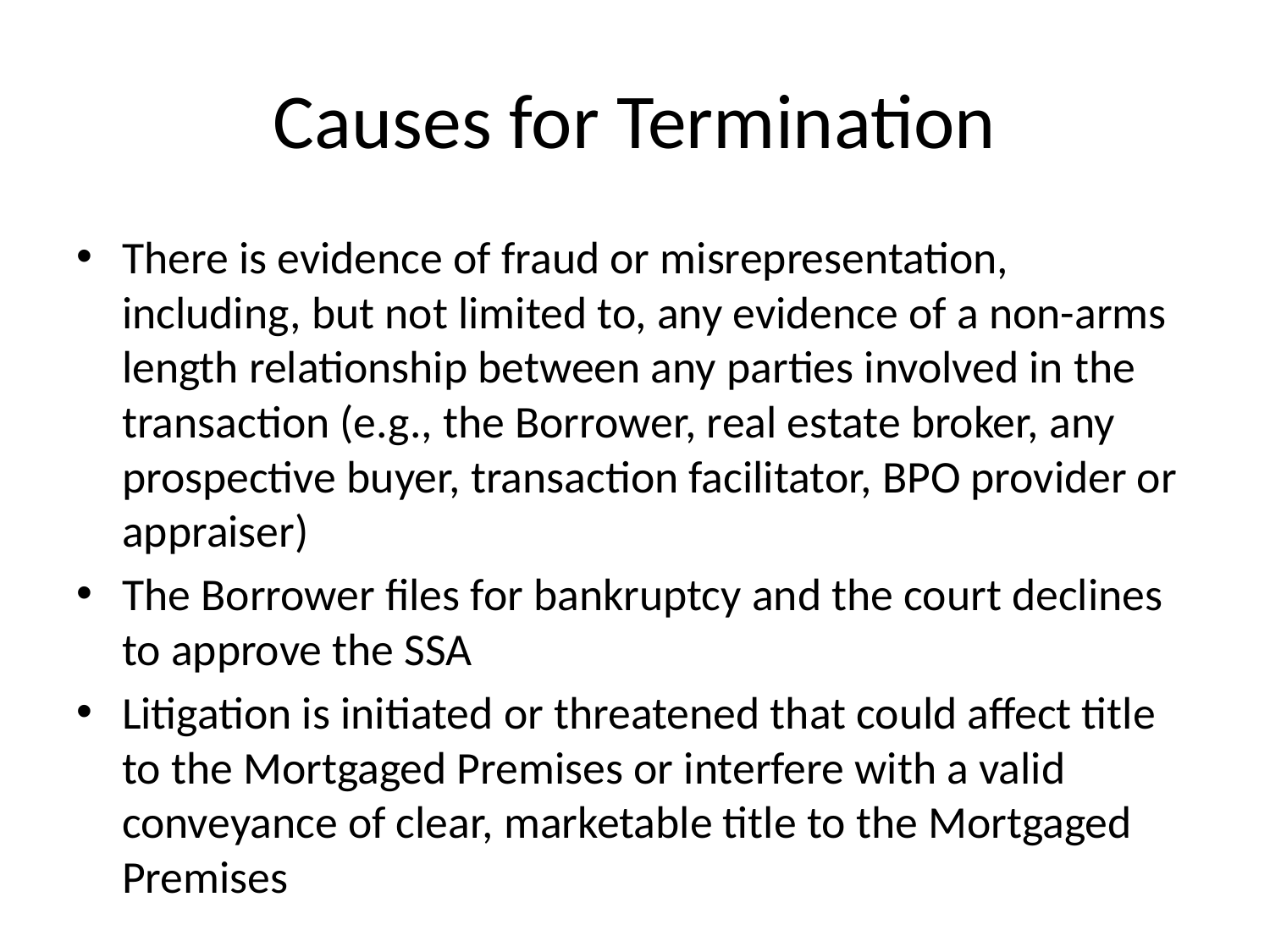

# Causes for Termination
There is evidence of fraud or misrepresentation, including, but not limited to, any evidence of a non-arms length relationship between any parties involved in the transaction (e.g., the Borrower, real estate broker, any prospective buyer, transaction facilitator, BPO provider or appraiser)
The Borrower files for bankruptcy and the court declines to approve the SSA
Litigation is initiated or threatened that could affect title to the Mortgaged Premises or interfere with a valid conveyance of clear, marketable title to the Mortgaged Premises